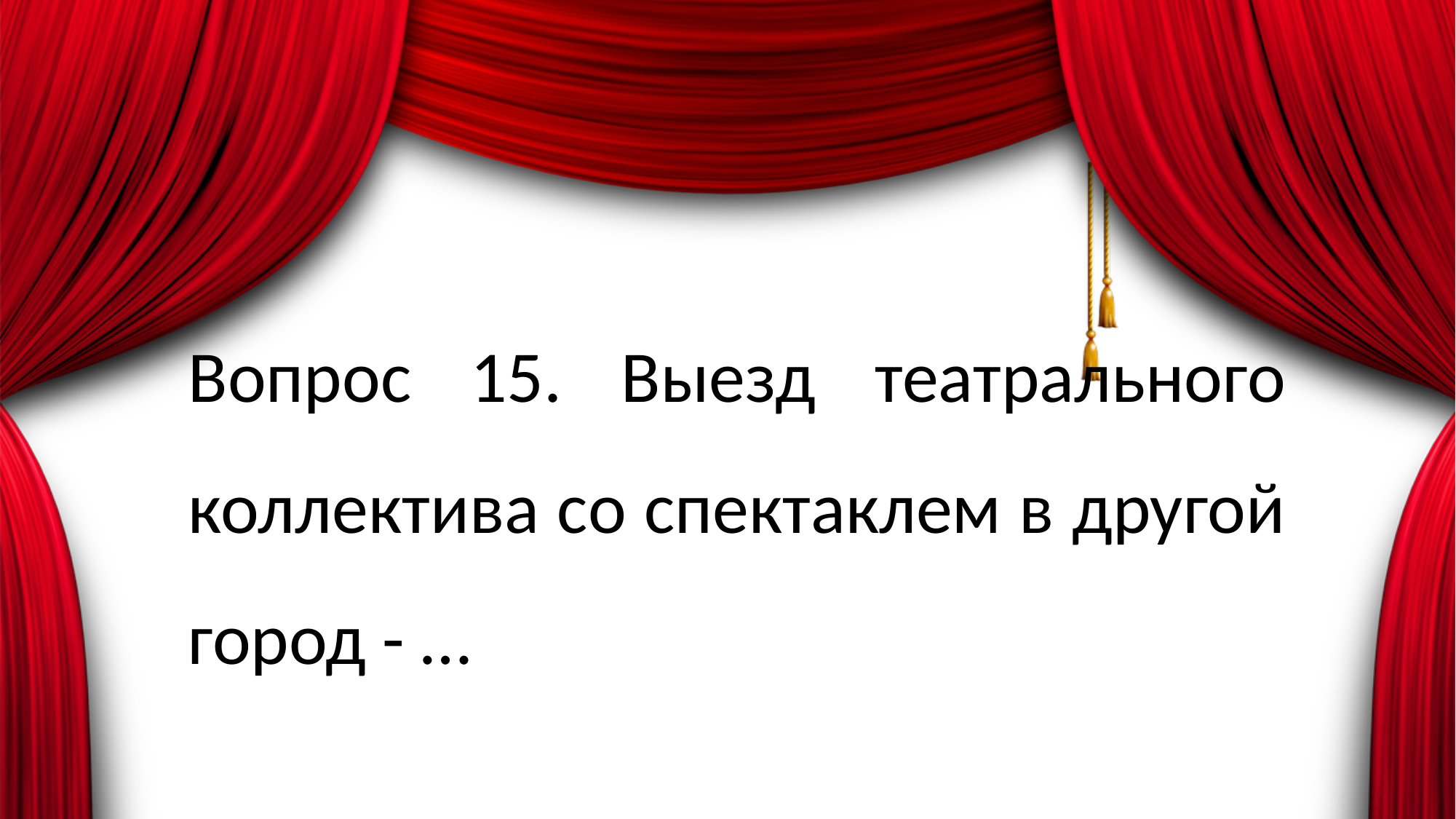

# Вопрос 15. Выезд театрального коллектива со спектаклем в другой город - …